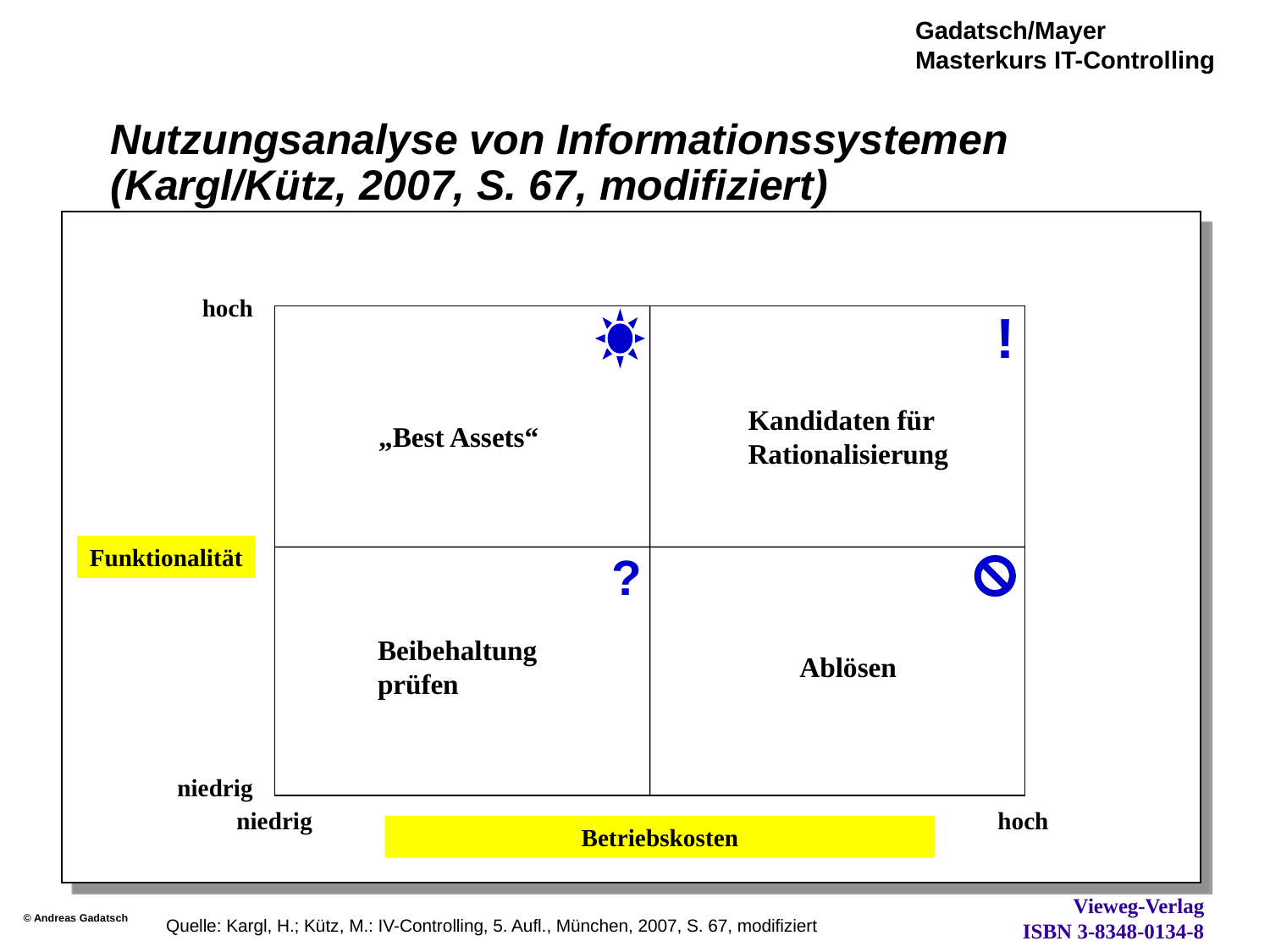

# Nutzungsanalyse von Informationssystemen (Kargl/Kütz, 2007, S. 67, modifiziert)
hoch
!

Kandidaten für
Rationalisierung
„Best Assets“
Funktionalität
?

Beibehaltung
prüfen
Ablösen
niedrig
niedrig
hoch
Betriebskosten
Quelle: Kargl, H.; Kütz, M.: IV-Controlling, 5. Aufl., München, 2007, S. 67, modifiziert